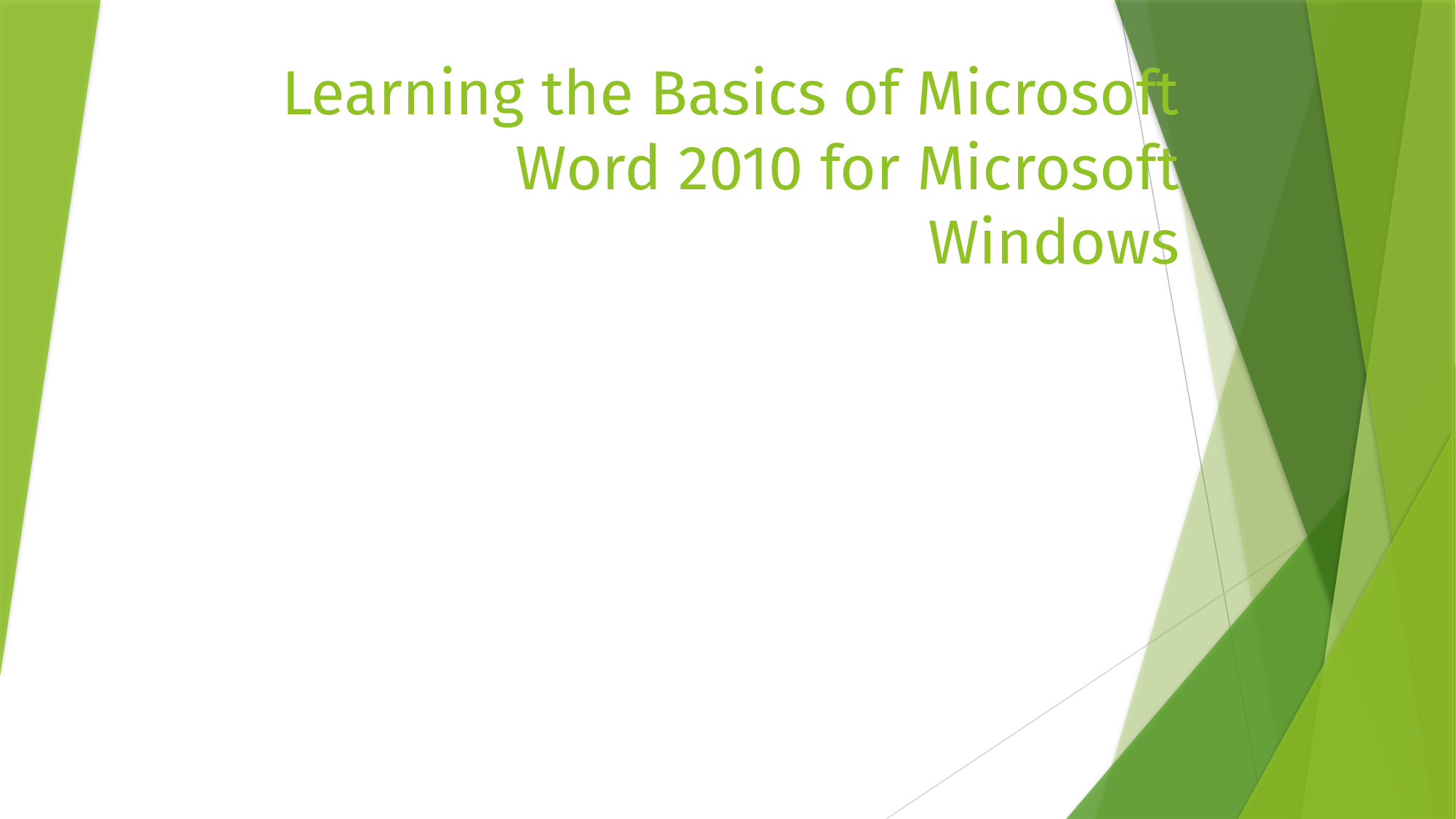

# Learning the Basics of Microsoft Word 2010 for Microsoft Windows